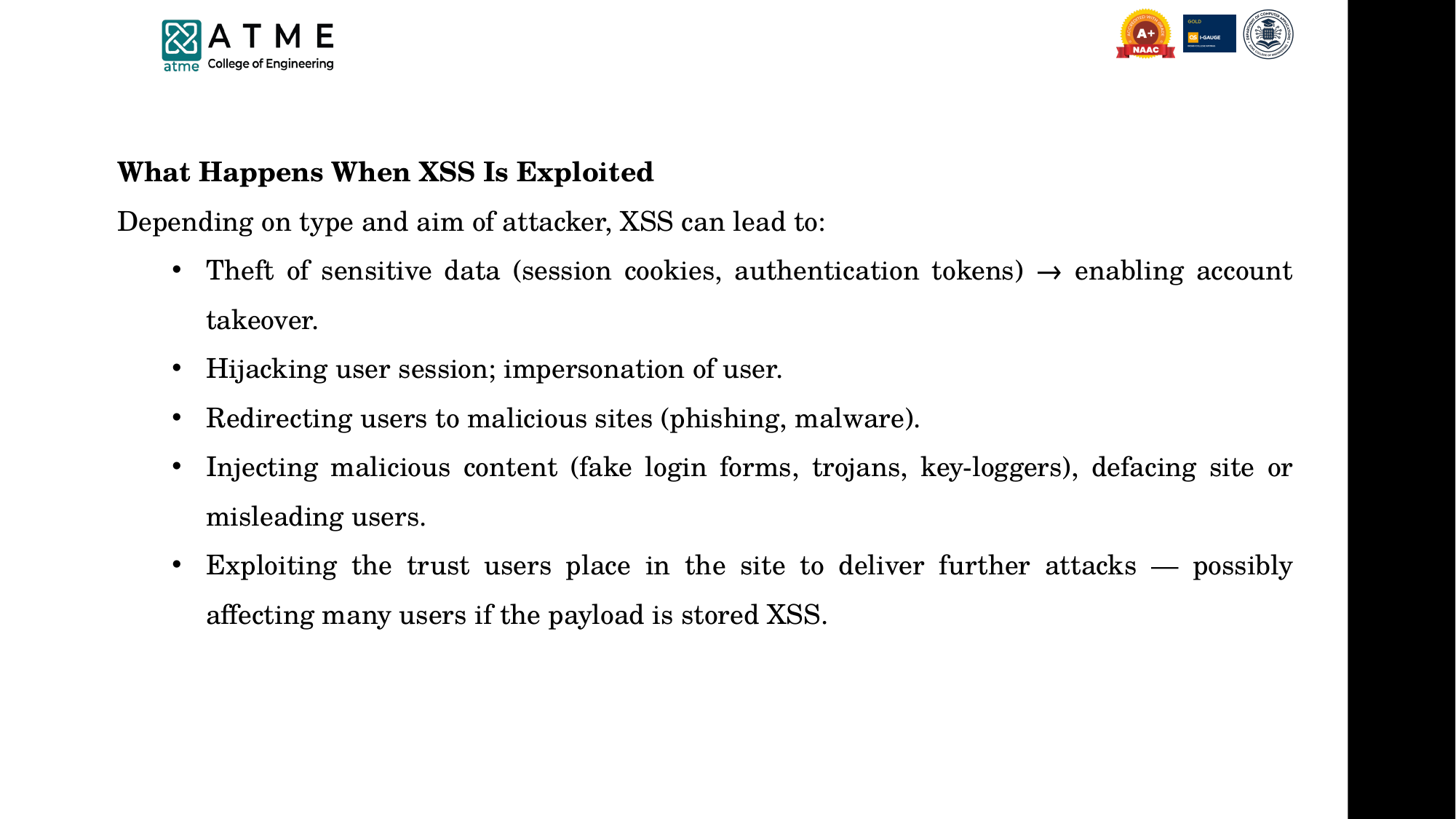

What Happens When XSS Is Exploited
Depending on type and aim of attacker, XSS can lead to:
Theft of sensitive data (session cookies, authentication tokens) → enabling account takeover.
Hijacking user session; impersonation of user.
Redirecting users to malicious sites (phishing, malware).
Injecting malicious content (fake login forms, trojans, key-loggers), defacing site or misleading users.
Exploiting the trust users place in the site to deliver further attacks — possibly affecting many users if the payload is stored XSS.